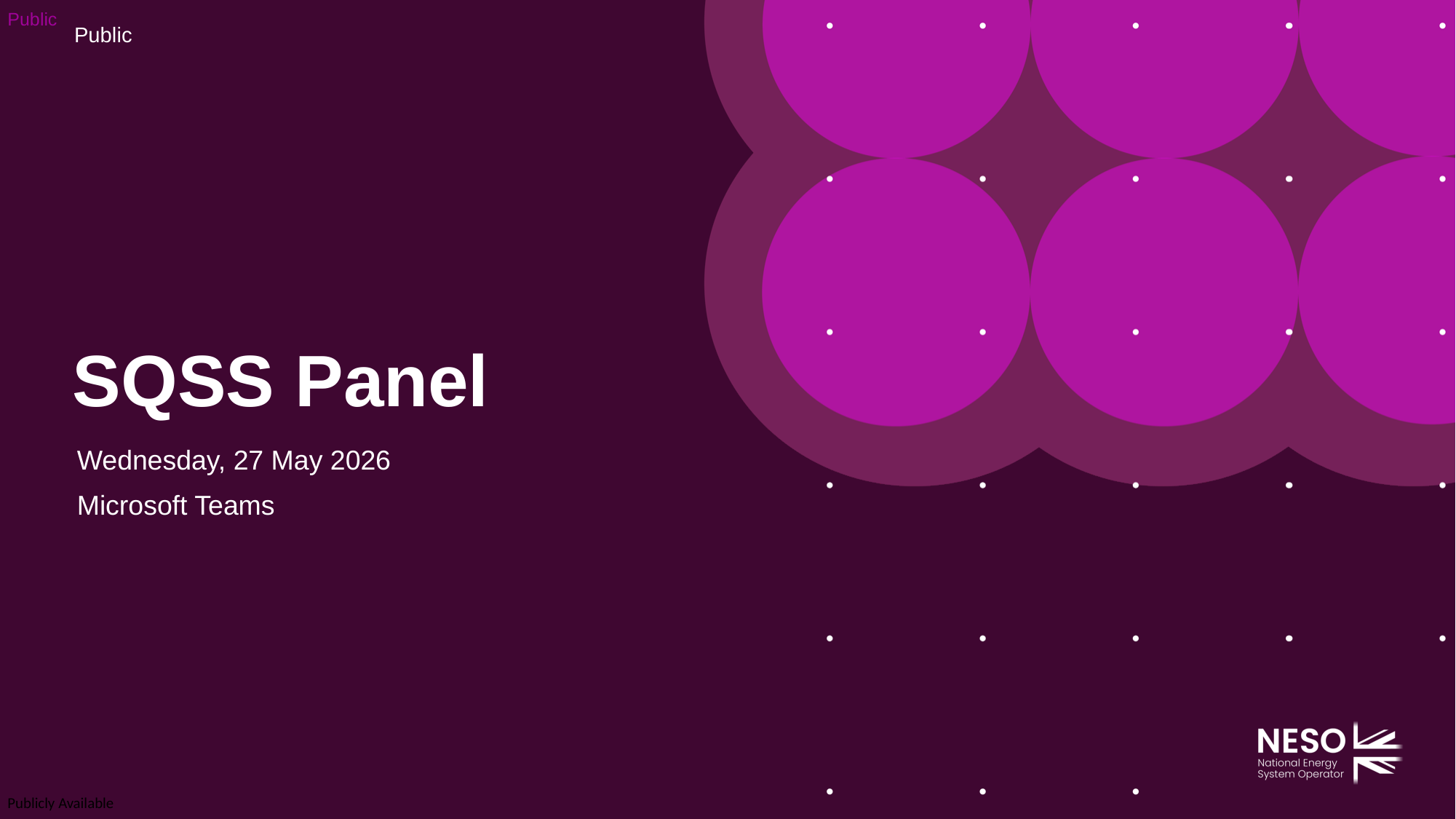

# SQSS Panel
Wednesday, 27 May 2026
Microsoft Teams